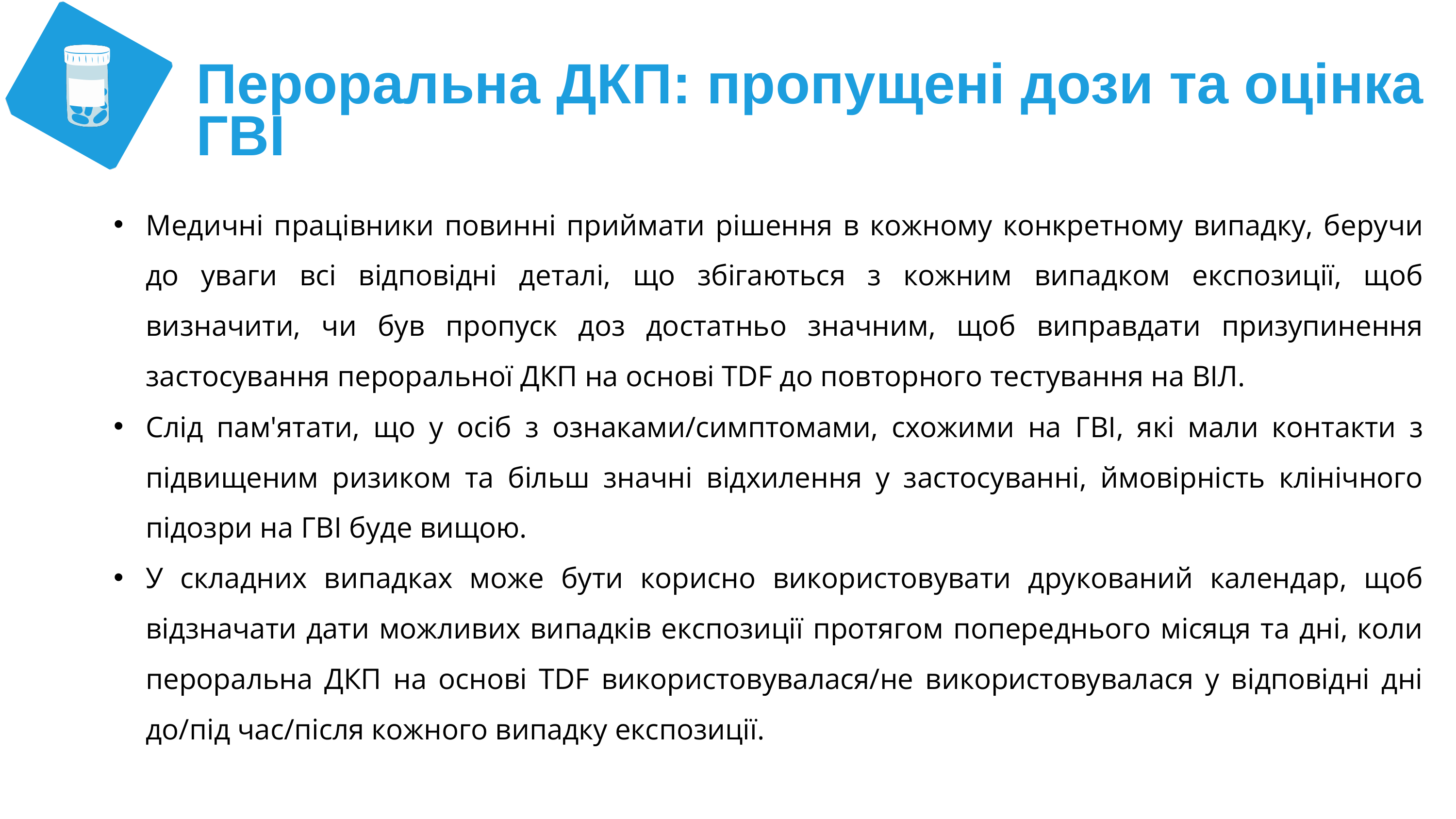

Пероральна ДКП: пропущені дози та оцінка ГВІ
Медичні працівники повинні приймати рішення в кожному конкретному випадку, беручи до уваги всі відповідні деталі, що збігаються з кожним випадком експозиції, щоб визначити, чи був пропуcк доз достатньо значним, щоб виправдати призупинення застосування пероральної ДКП на основі TDF до повторного тестування на ВІЛ.
Слід пам'ятати, що у осіб з ознаками/симптомами, схожими на ГВІ, які мали контакти з підвищеним ризиком та більш значні відхилення у застосуванні, ймовірність клінічного підозри на ГВІ буде вищою.
У складних випадках може бути корисно використовувати друкований календар, щоб відзначати дати можливих випадків експозиції протягом попереднього місяця та дні, коли пероральна ДКП на основі TDF використовувалася/не використовувалася у відповідні дні до/під час/після кожного випадку експозиції.